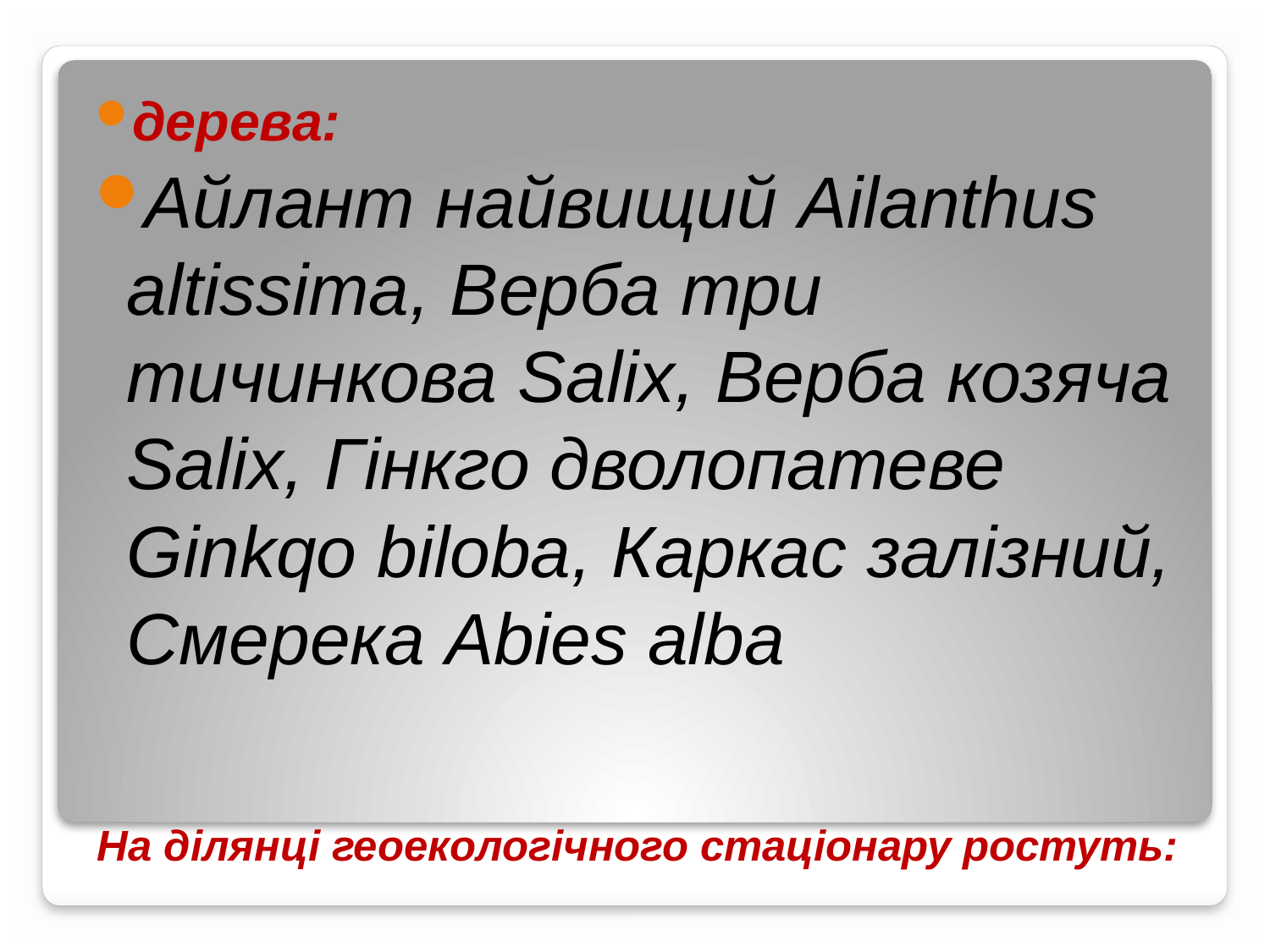

дерева:
Айлант найвищий Ailanthus altissima, Верба три тичинкова Salix, Верба козяча Salix, Гінкго дволопатеве Ginkqo biloba, Каркас залізний, Смерека Abies alba

# На ділянці геоекологічного стаціонару ростуть: